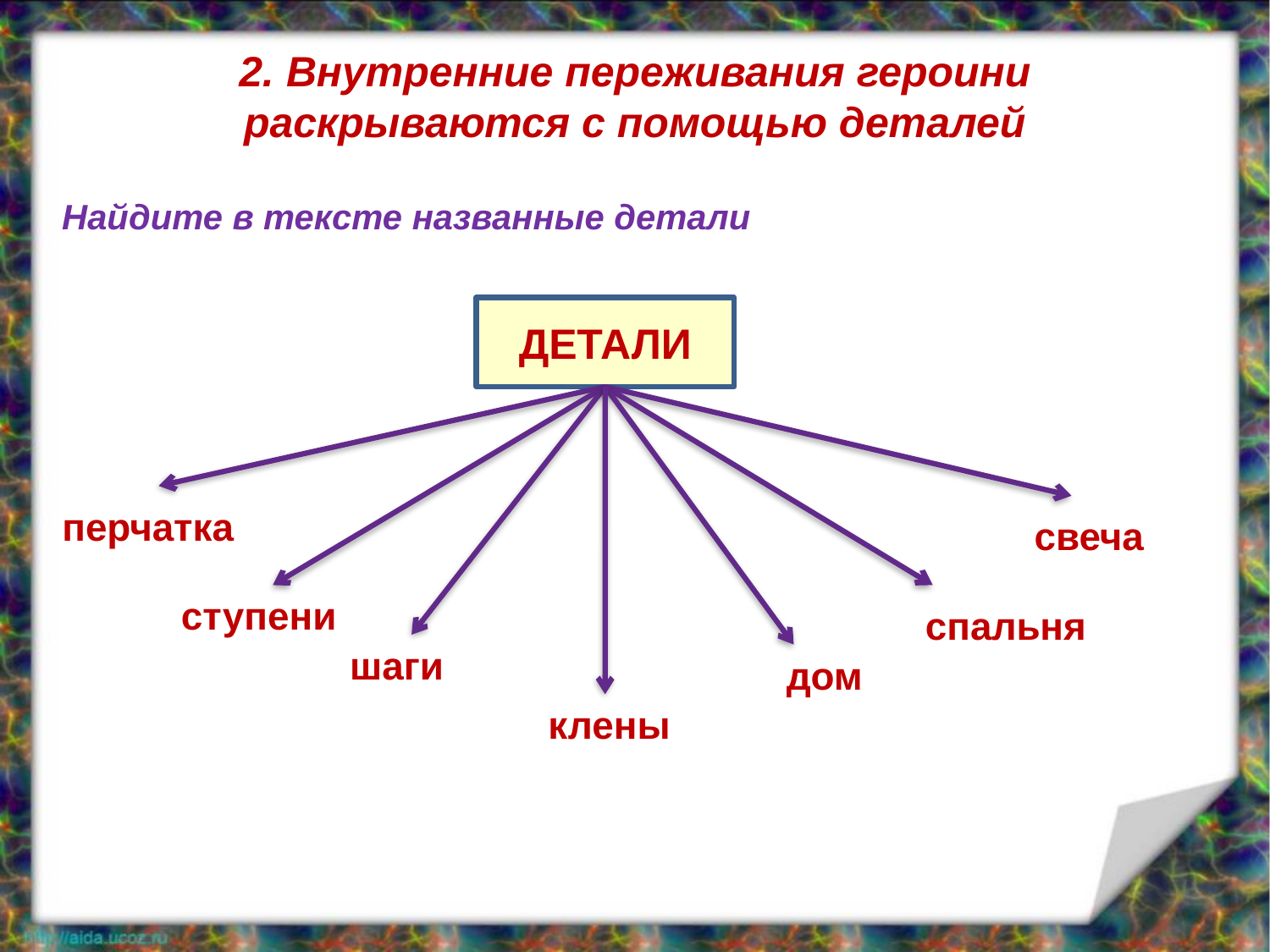

# 2. Внутренние переживания героини раскрываются с помощью деталей
 Найдите в тексте названные детали
ДЕТАЛИ
перчатка
свеча
ступени
спальня
шаги
дом
клены